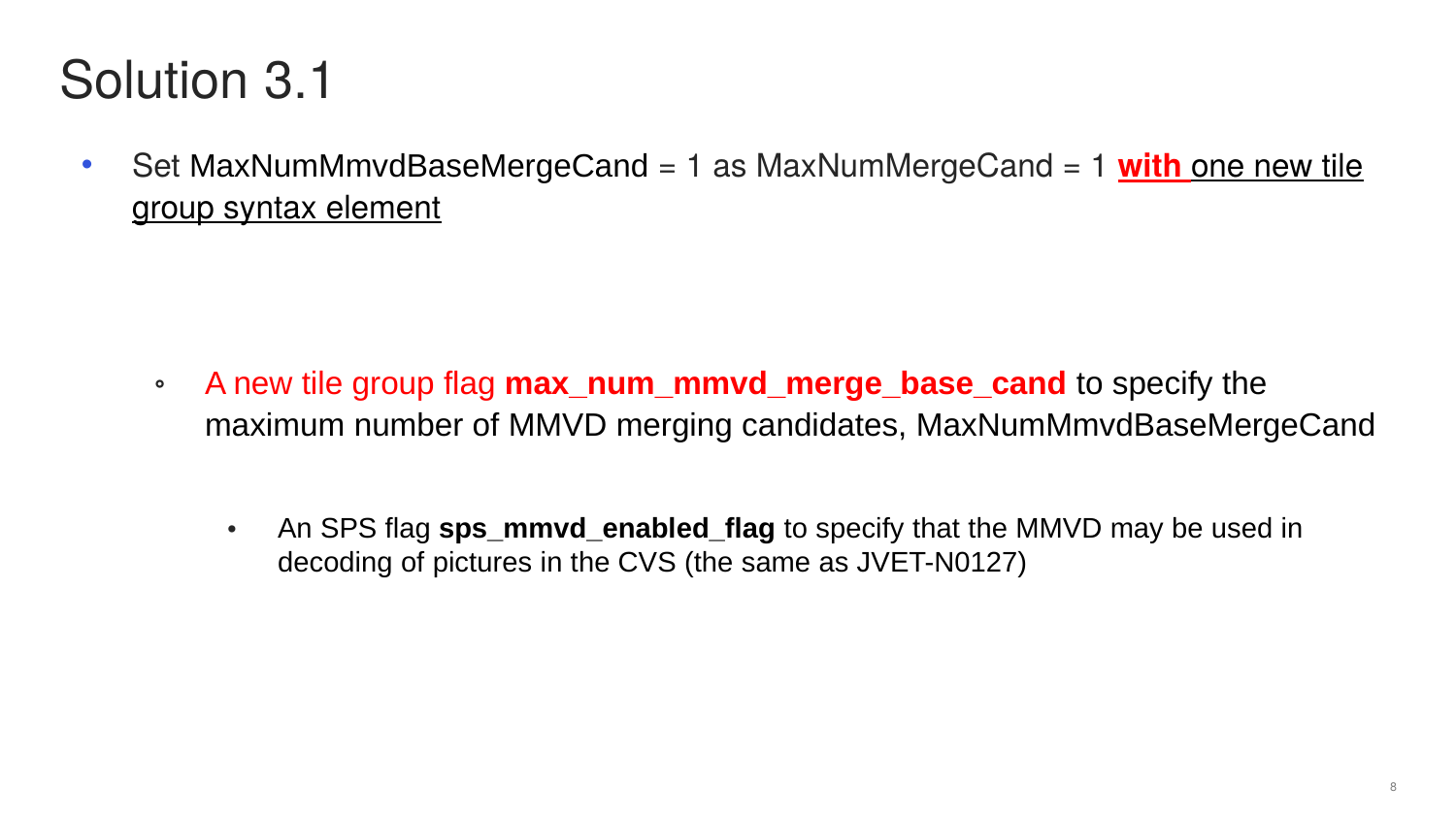

# Solution 3.1
Set MaxNumMmvdBaseMergeCand = 1 as MaxNumMergeCand = 1 with one new tile group syntax element

A new tile group flag max_num_mmvd_merge_base_cand to specify the maximum number of MMVD merging candidates, MaxNumMmvdBaseMergeCand

An SPS flag sps_mmvd_enabled_flag to specify that the MMVD may be used in decoding of pictures in the CVS (the same as JVET-N0127)